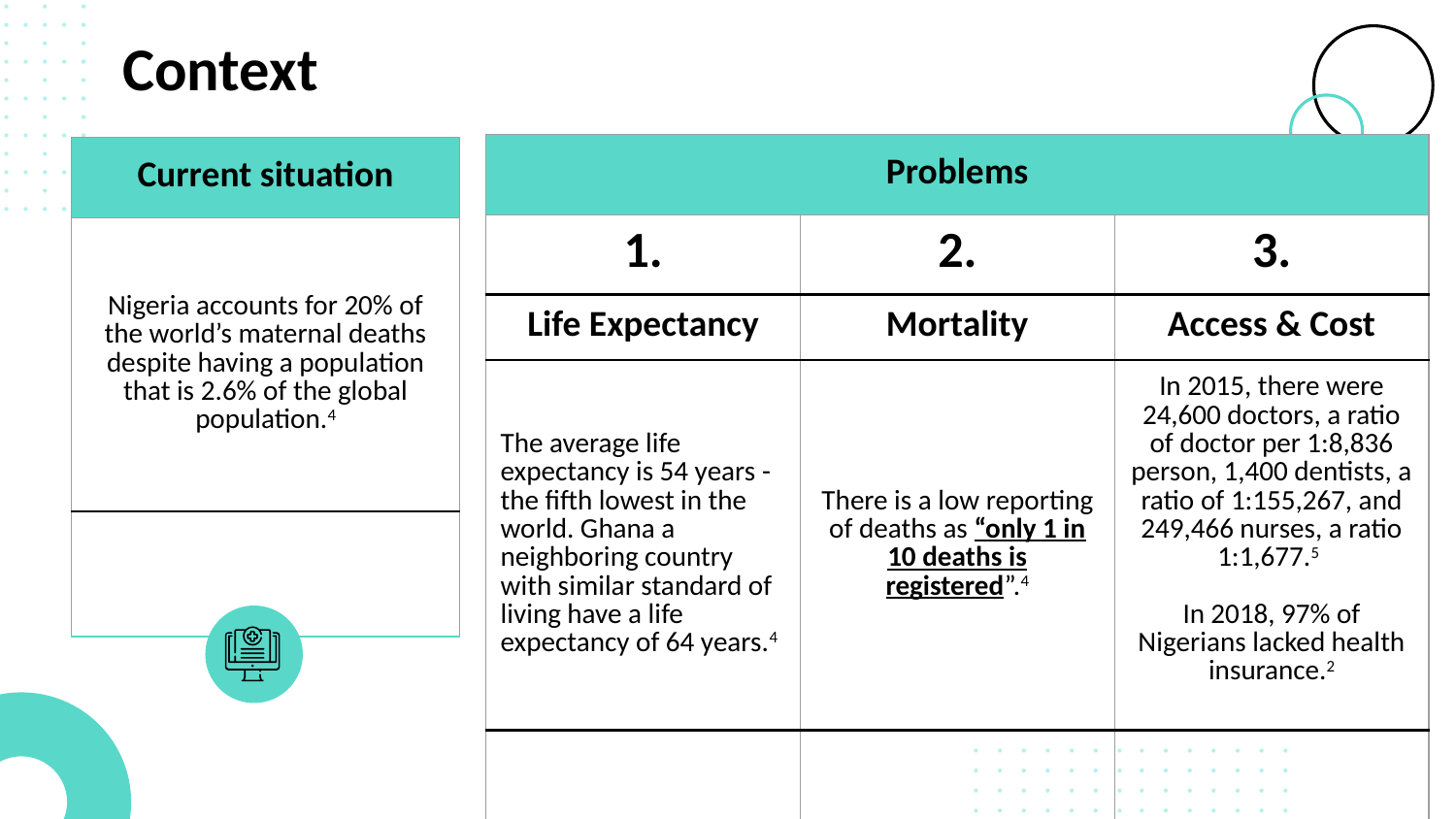

# Context
| Problems |  |  |
| --- | --- | --- |
| 1. | 2. | 3. |
| Life Expectancy | Mortality | Access & Cost |
| The average life expectancy is 54 years - the fifth lowest in the world. Ghana a neighboring country with similar standard of living have a life expectancy of 64 years.4 | There is a low reporting of deaths as “only 1 in 10 deaths is registered”.4 | In 2015, there were 24,600 doctors, a ratio of doctor per 1:8,836 person, 1,400 dentists, a ratio of 1:155,267, and 249,466 nurses, a ratio 1:1,677.5 In 2018, 97% of Nigerians lacked health insurance.2 |
|  |  |  |
| Current situation |
| --- |
| Nigeria accounts for 20% of the world’s maternal deaths despite having a population that is 2.6% of the global population.4 |
|  |